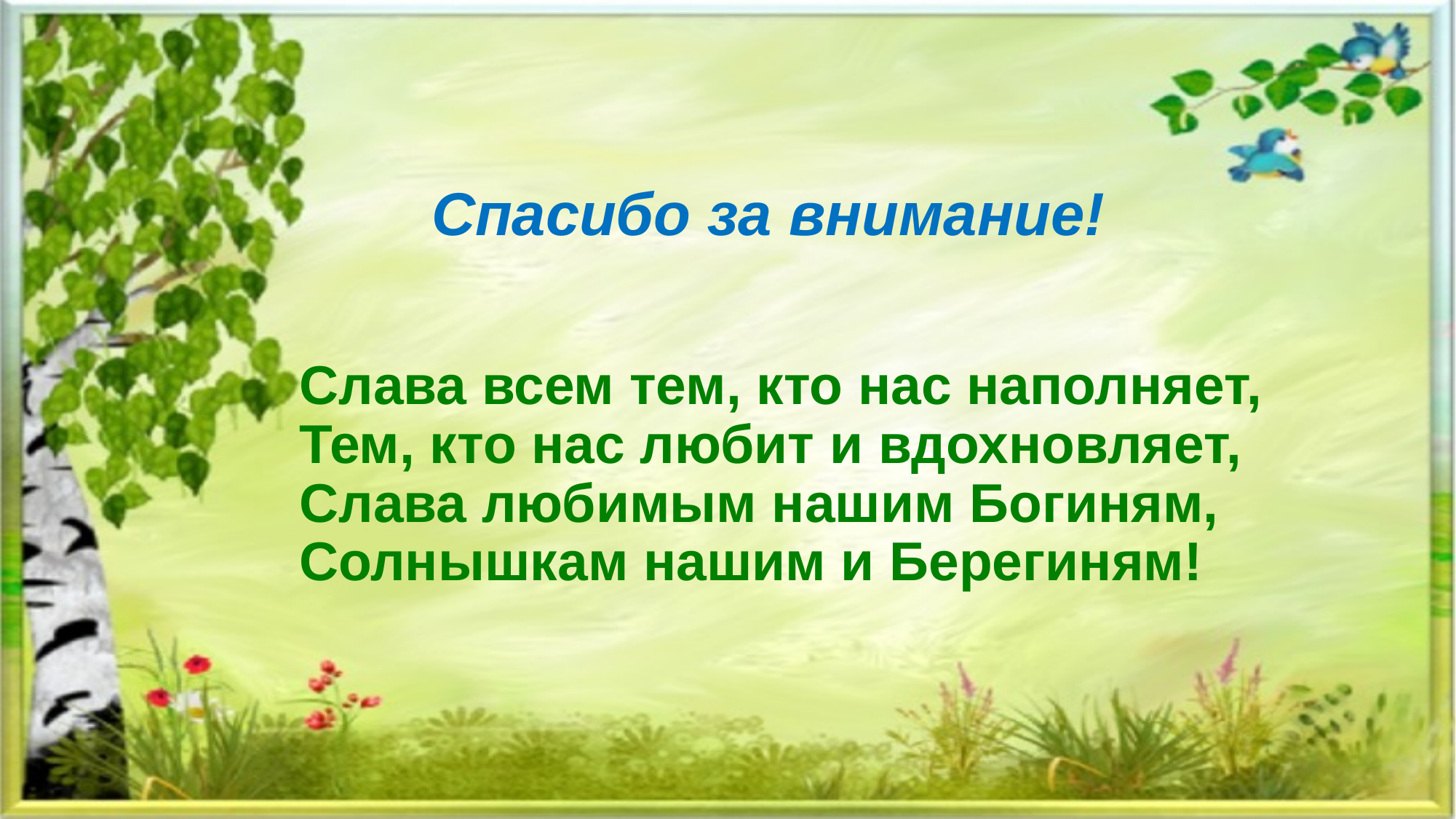

Спасибо за внимание!
# Слава всем тем, кто нас наполняет, Тем, кто нас любит и вдохновляет, Слава любимым нашим Богиням, Солнышкам нашим и Берегиням!